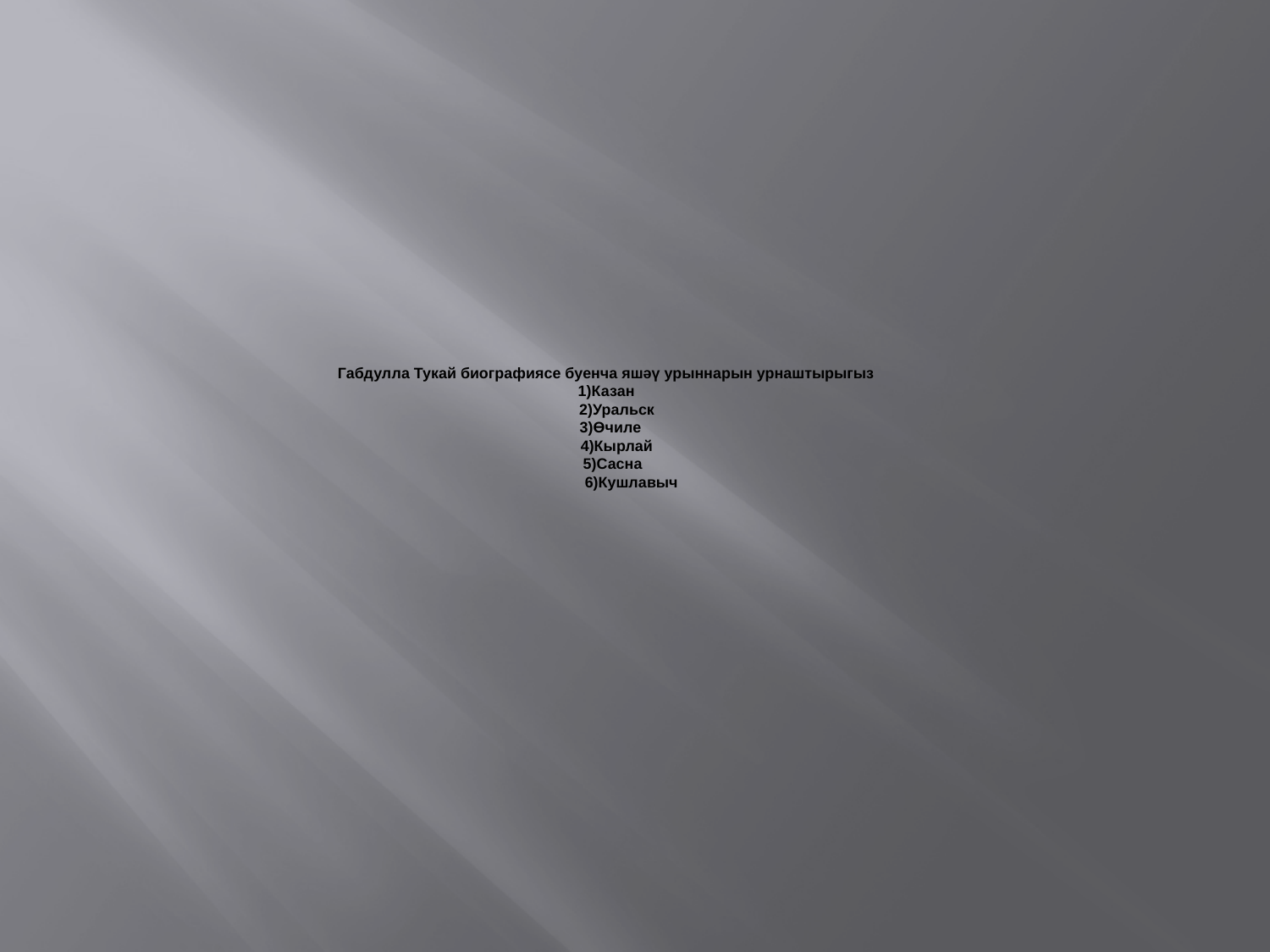

# Габдулла Тукай биографиясе буенча яшәү урыннарын урнаштырыгыз 1)Казан 2)Уральск 3)Өчиле 4)Кырлай 5)Сасна 6)Кушлавыч